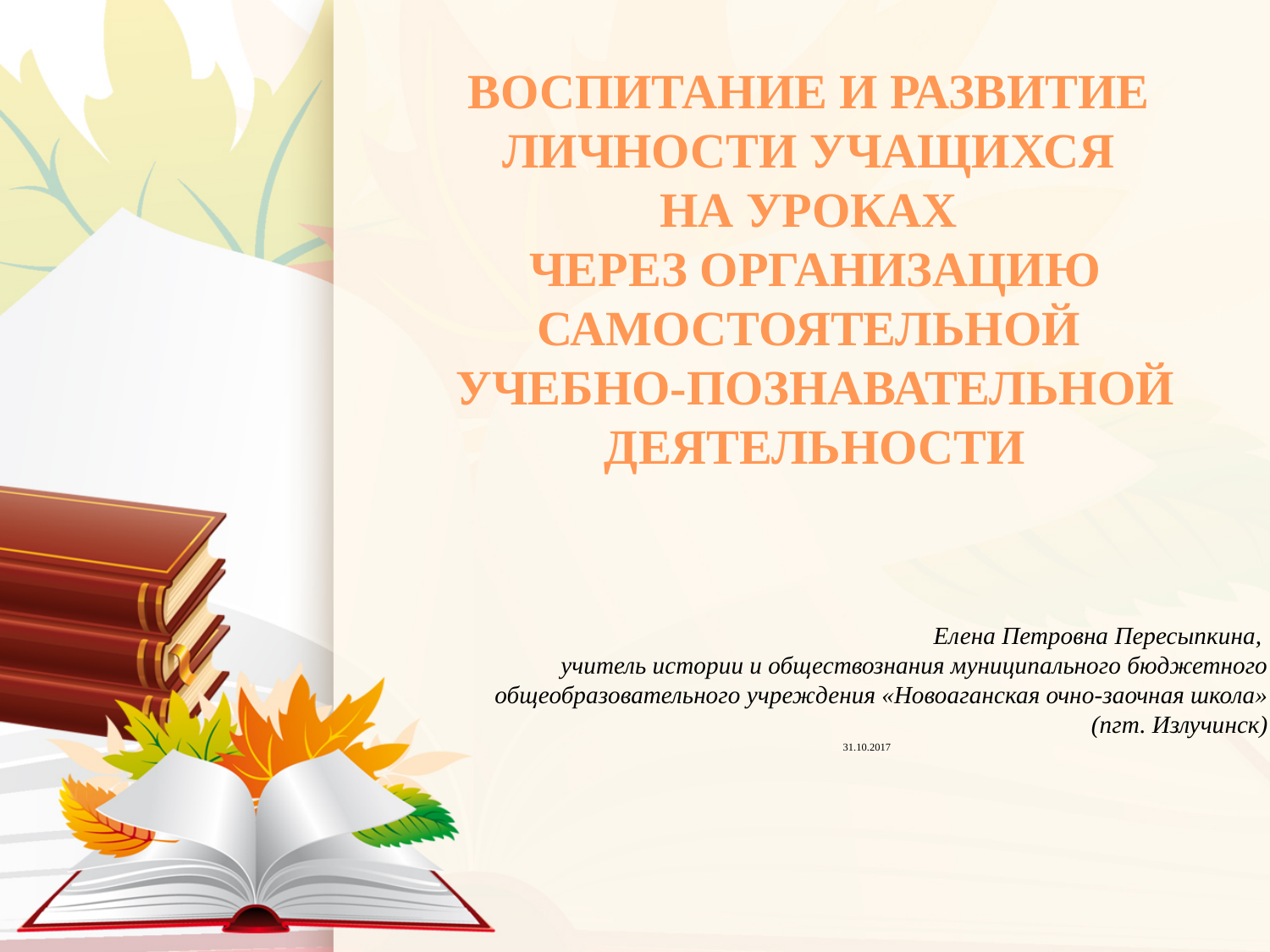

ВОСПИТАНИЕ И РАЗВИТИЕ
ЛИЧНОСТИ УЧАЩИХСЯ
НА УРОКАХ
ЧЕРЕЗ ОРГАНИЗАЦИЮ САМОСТОЯТЕЛЬНОЙ
УЧЕБНО-ПОЗНАВАТЕЛЬНОЙ ДЕЯТЕЛЬНОСТИ
Елена Петровна Пересыпкина,
учитель истории и обществознания муниципального бюджетного общеобразовательного учреждения «Новоаганская очно-заочная школа» (пгт. Излучинск)
# 31.10.2017